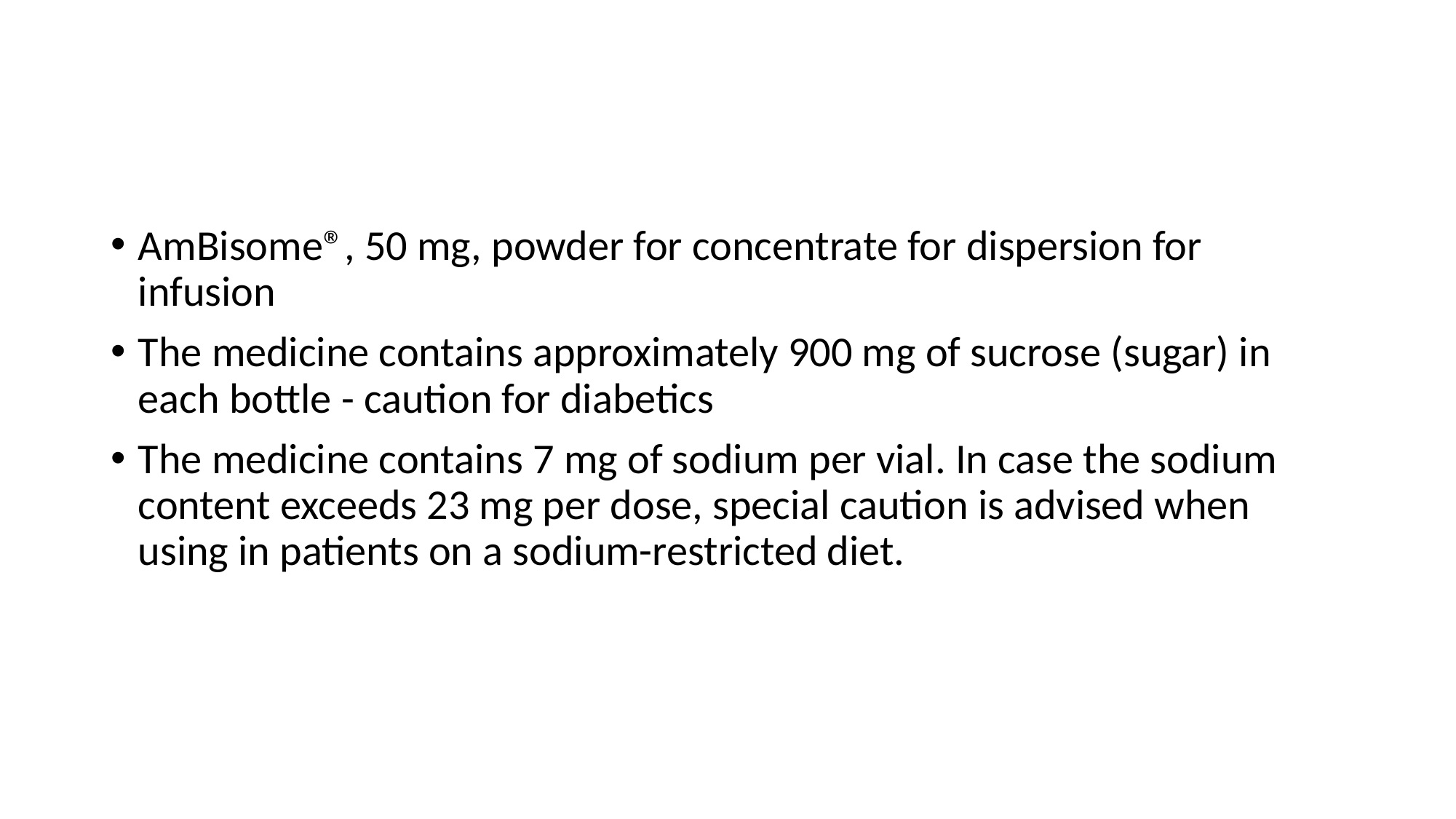

#
AmBisome®, 50 mg, powder for concentrate for dispersion for infusion
The medicine contains approximately 900 mg of sucrose (sugar) in each bottle - caution for diabetics
The medicine contains 7 mg of sodium per vial. In case the sodium content exceeds 23 mg per dose, special caution is advised when using in patients on a sodium-restricted diet.